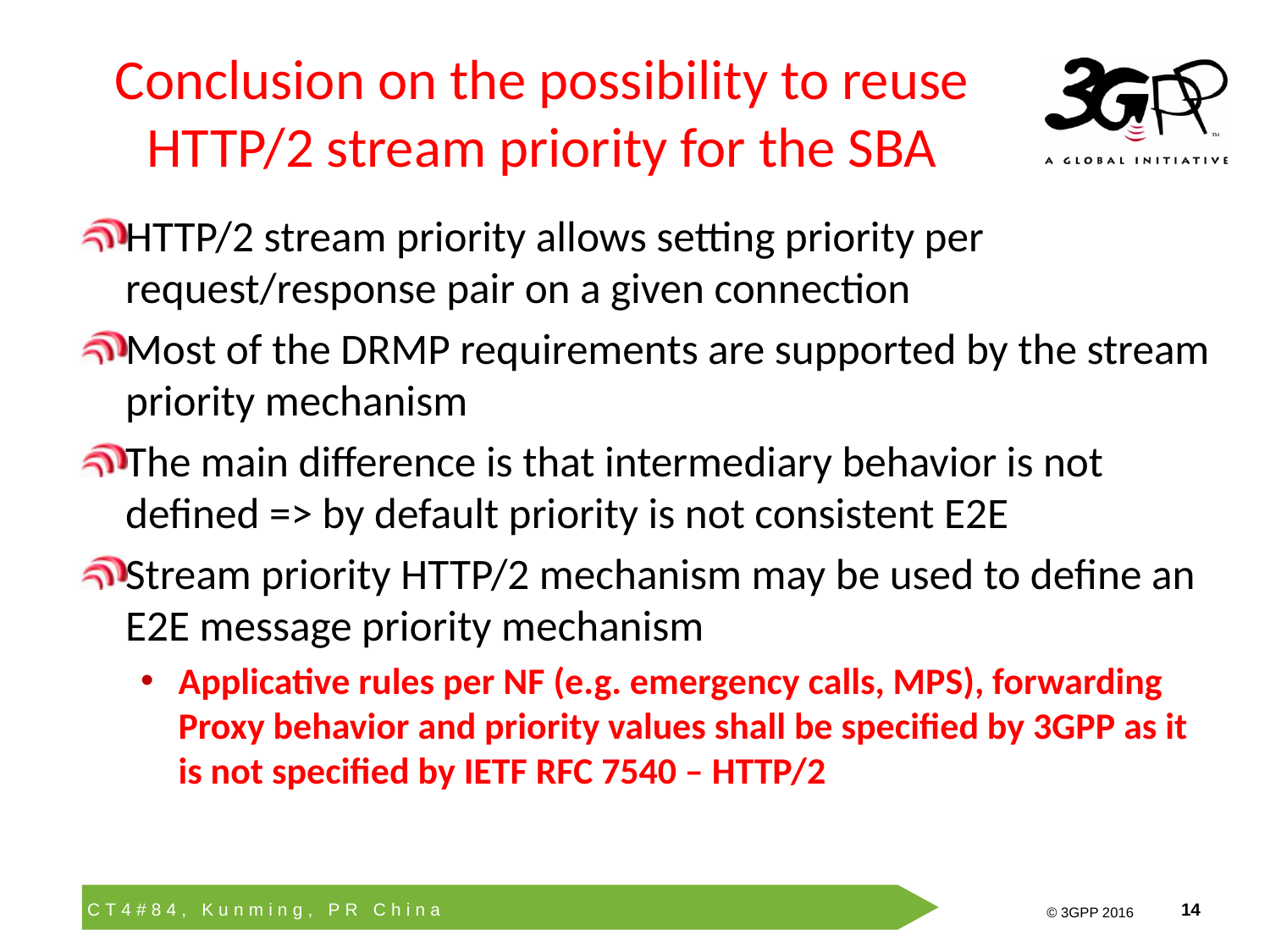

# Conclusion on the possibility to reuse HTTP/2 stream priority for the SBA
HTTP/2 stream priority allows setting priority per request/response pair on a given connection
Most of the DRMP requirements are supported by the stream priority mechanism
The main difference is that intermediary behavior is not defined => by default priority is not consistent E2E
Stream priority HTTP/2 mechanism may be used to define an E2E message priority mechanism
Applicative rules per NF (e.g. emergency calls, MPS), forwarding Proxy behavior and priority values shall be specified by 3GPP as it is not specified by IETF RFC 7540 – HTTP/2